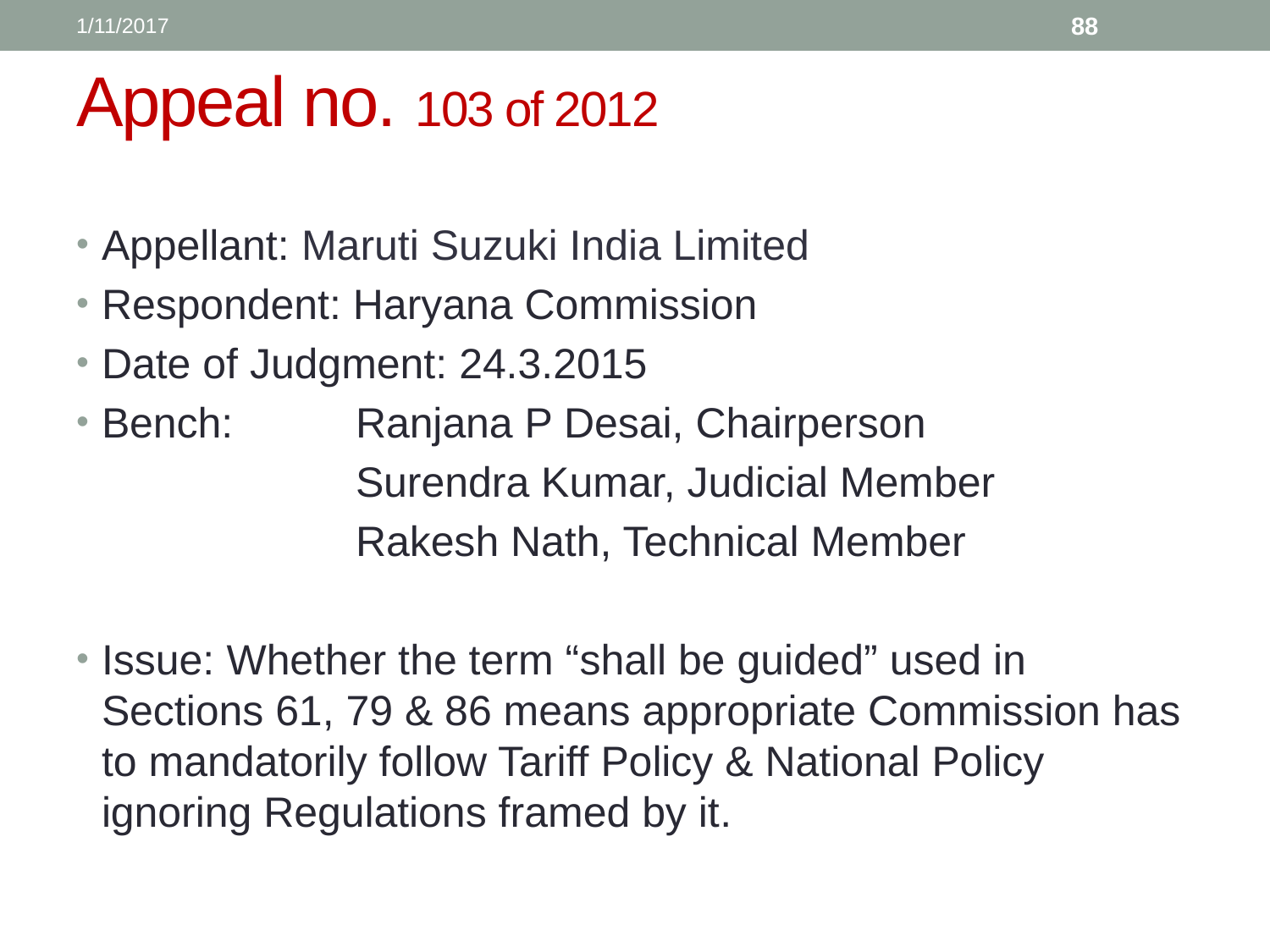

1/11/2017
88
# Appeal no. 103 of 2012
Appellant: Maruti Suzuki India Limited
Respondent: Haryana Commission
Date of Judgment: 24.3.2015
Bench: 	Ranjana P Desai, Chairperson
			Surendra Kumar, Judicial Member
			Rakesh Nath, Technical Member

Issue: Whether the term “shall be guided” used in Sections 61, 79 & 86 means appropriate Commission has to mandatorily follow Tariff Policy & National Policy ignoring Regulations framed by it.